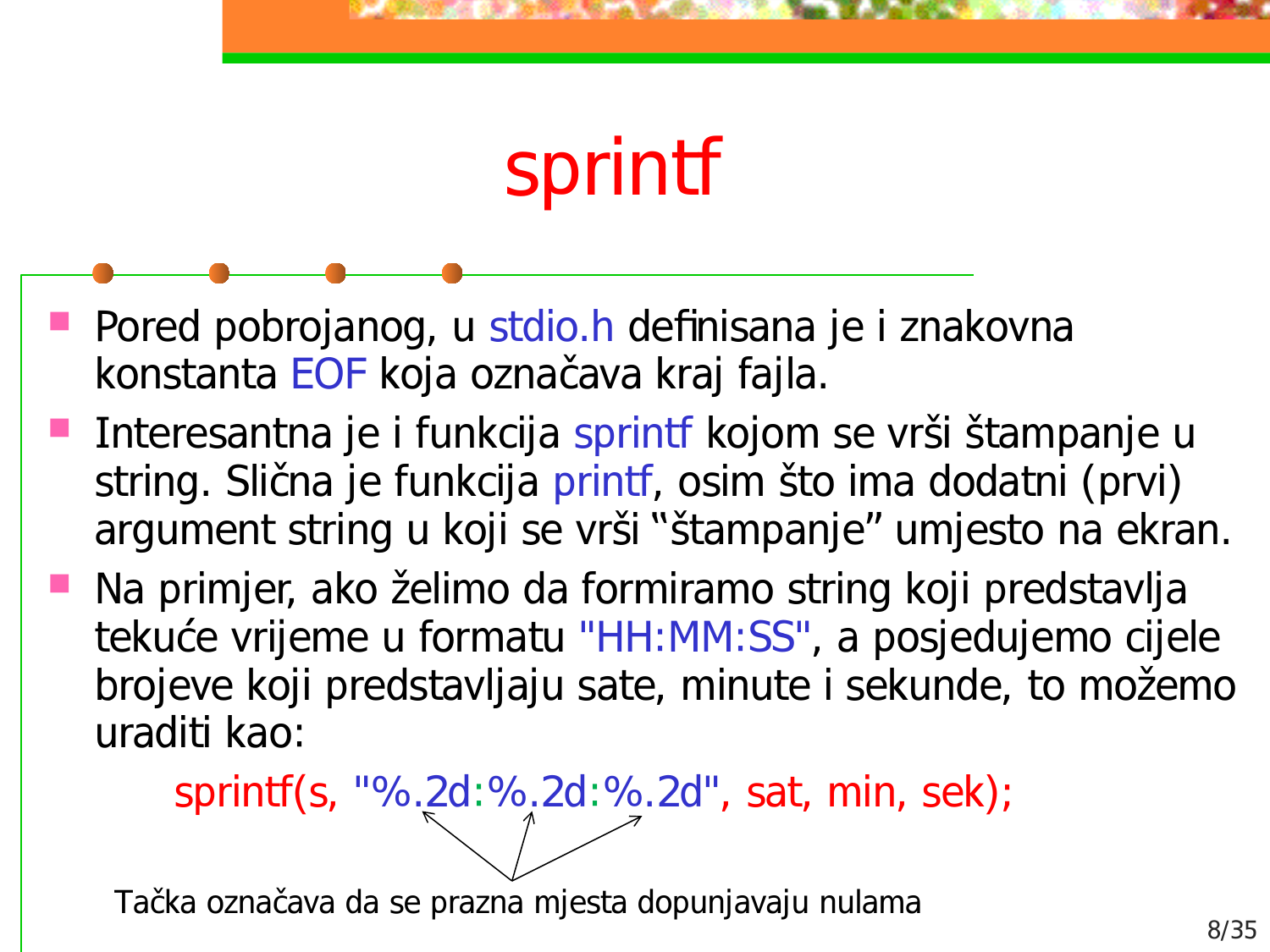

# sprintf
Pored pobrojanog, u stdio.h definisana je i znakovna konstanta EOF koja označava kraj fajla.
Interesantna je i funkcija sprintf kojom se vrši štampanje u string. Slična je funkcija printf, osim što ima dodatni (prvi) argument string u koji se vrši “štampanje” umjesto na ekran.
Na primjer, ako želimo da formiramo string koji predstavlja tekuće vrijeme u formatu "HH:MM:SS", a posjedujemo cijele brojeve koji predstavljaju sate, minute i sekunde, to možemo uraditi kao:
	sprintf(s, "%.2d:%.2d:%.2d", sat, min, sek);
Tačka označava da se prazna mjesta dopunjavaju nulama
8/35